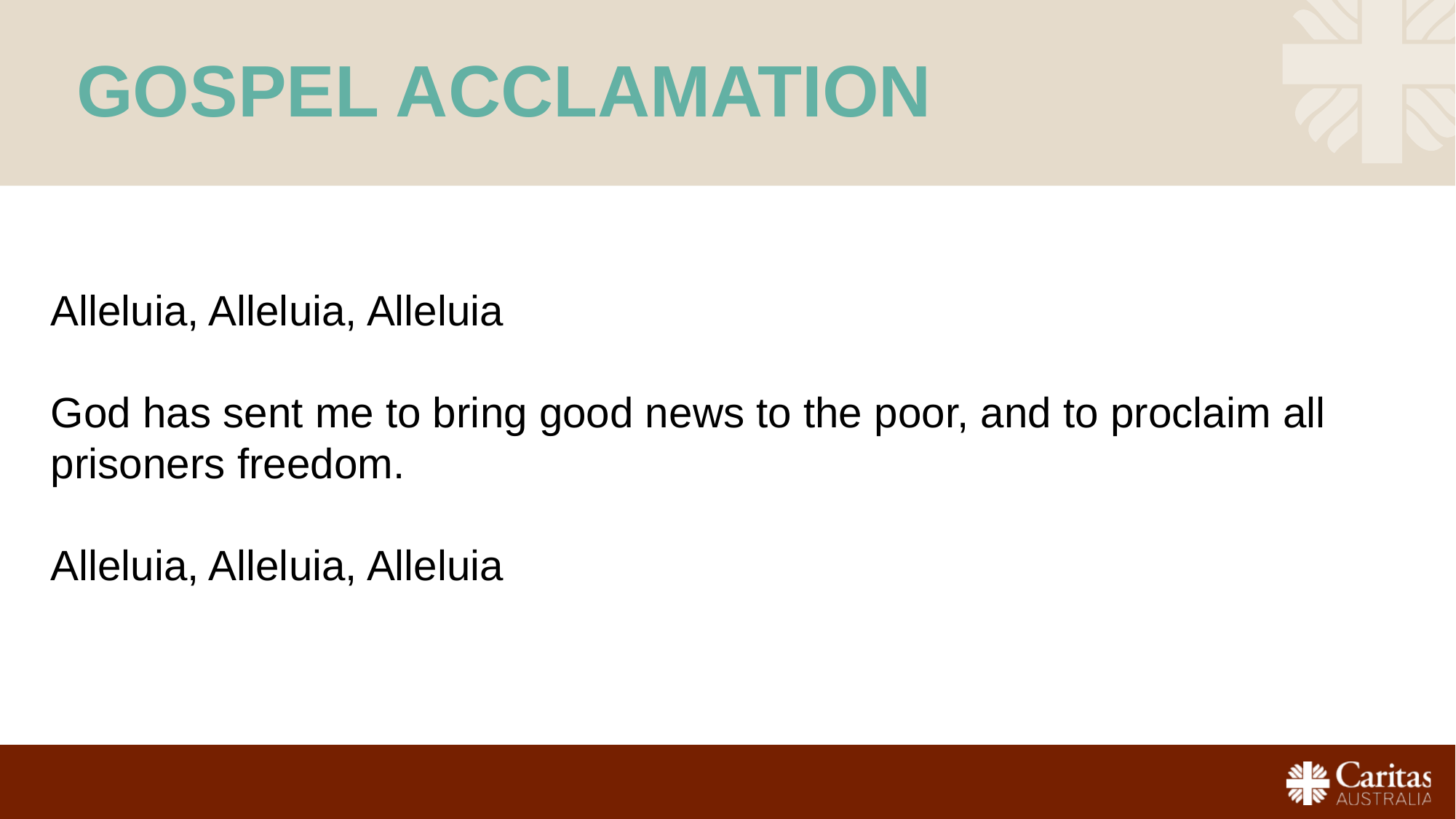

GOSPEL ACCLAMATION
Alleluia, Alleluia, Alleluia

God has sent me to bring good news to the poor, and to proclaim all prisoners freedom.

Alleluia, Alleluia, Alleluia